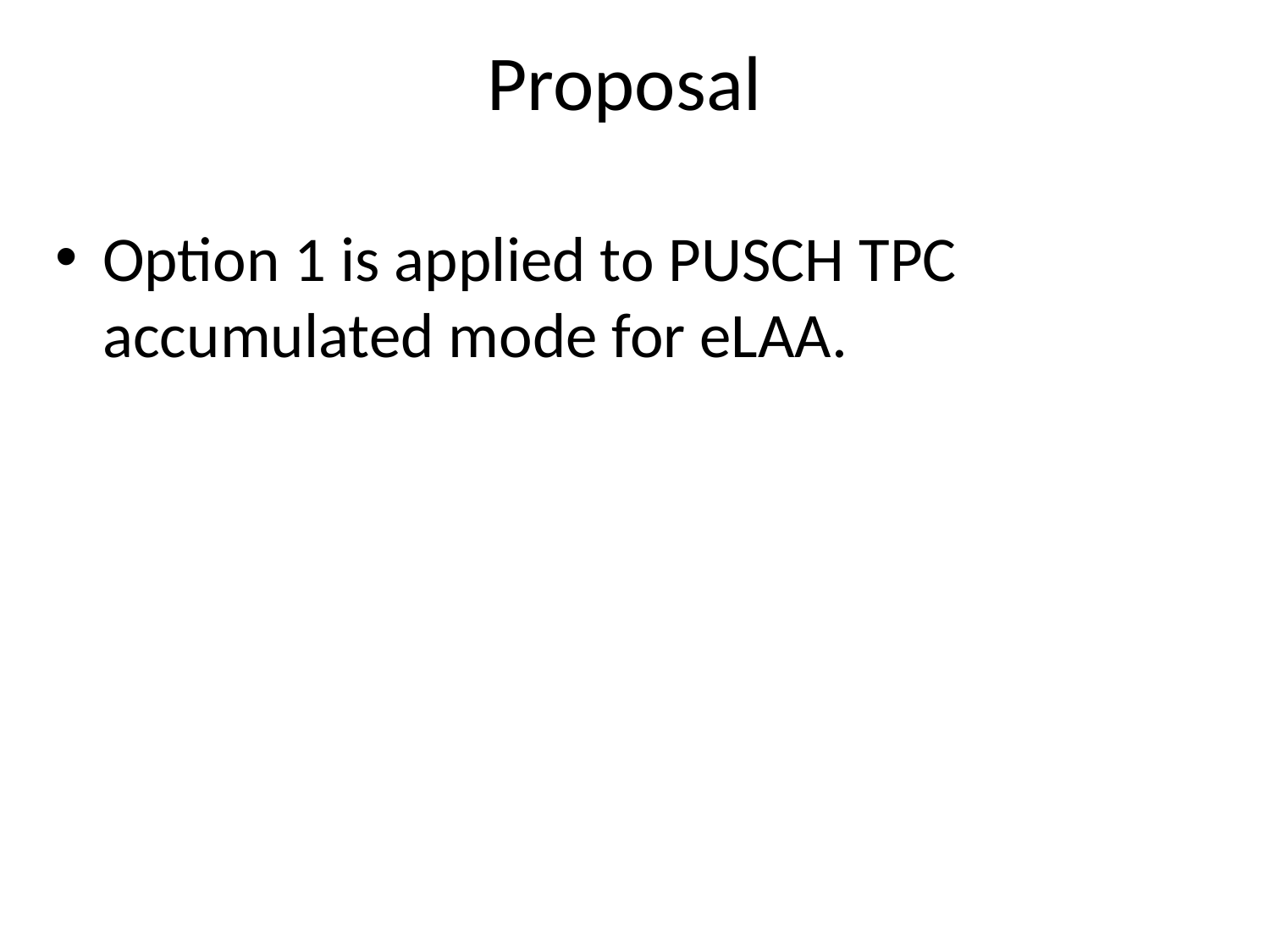

# Proposal
Option 1 is applied to PUSCH TPC accumulated mode for eLAA.